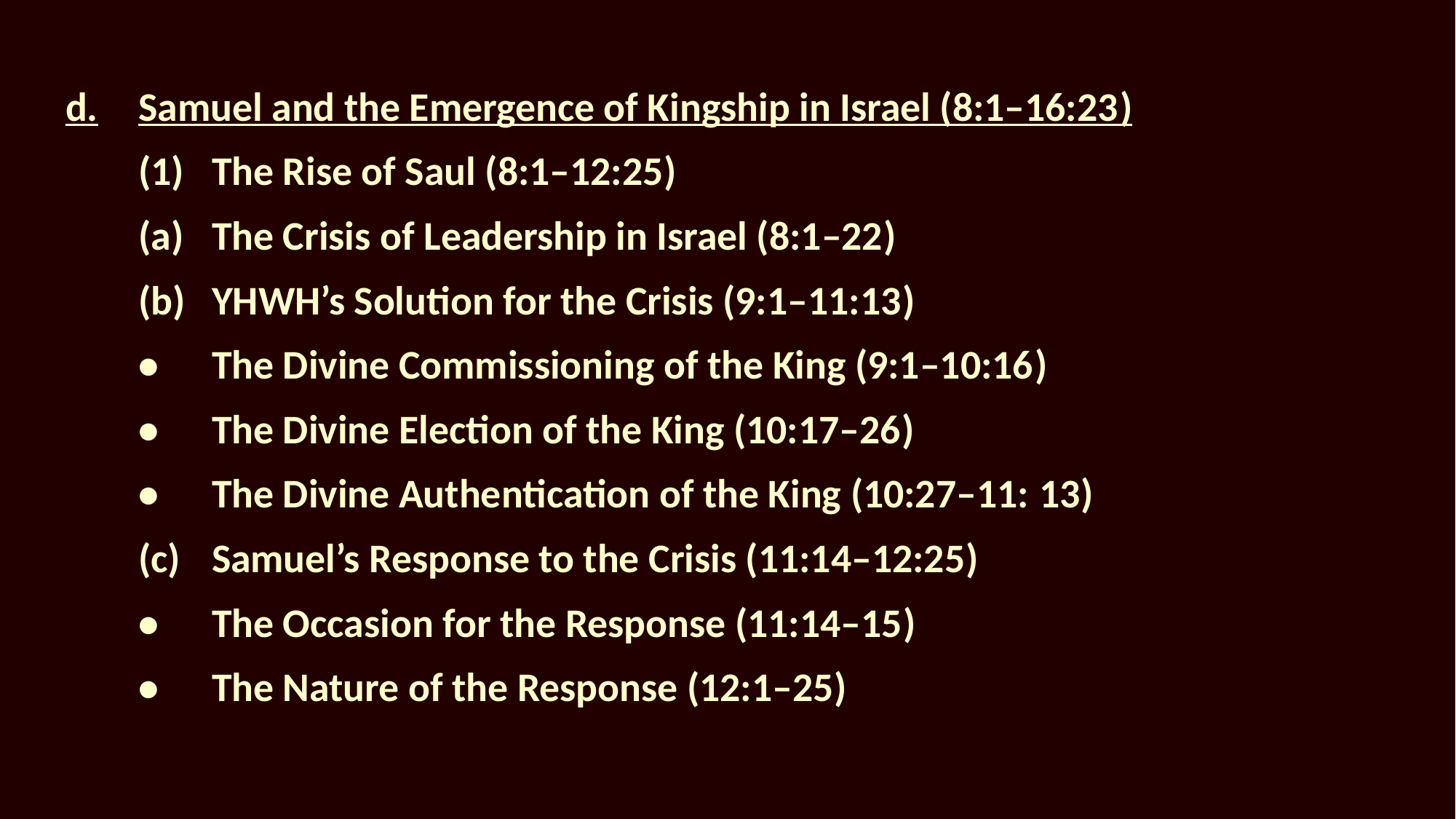

d.	Samuel and the Emergence of Kingship in Israel (8:1–16:23)
	(1)	The Rise of Saul (8:1–12:25)
		(a)	The Crisis of Leadership in Israel (8:1–22)
		(b)	YHWH’s Solution for the Crisis (9:1–11:13)
				•	The Divine Commissioning of the King (9:1–10:16)
				•	The Divine Election of the King (10:17–26)
				•	The Divine Authentication of the King (10:27–11: 13)
		(c)	Samuel’s Response to the Crisis (11:14–12:25)
				•	The Occasion for the Response (11:14–15)
				•	The Nature of the Response (12:1–25)